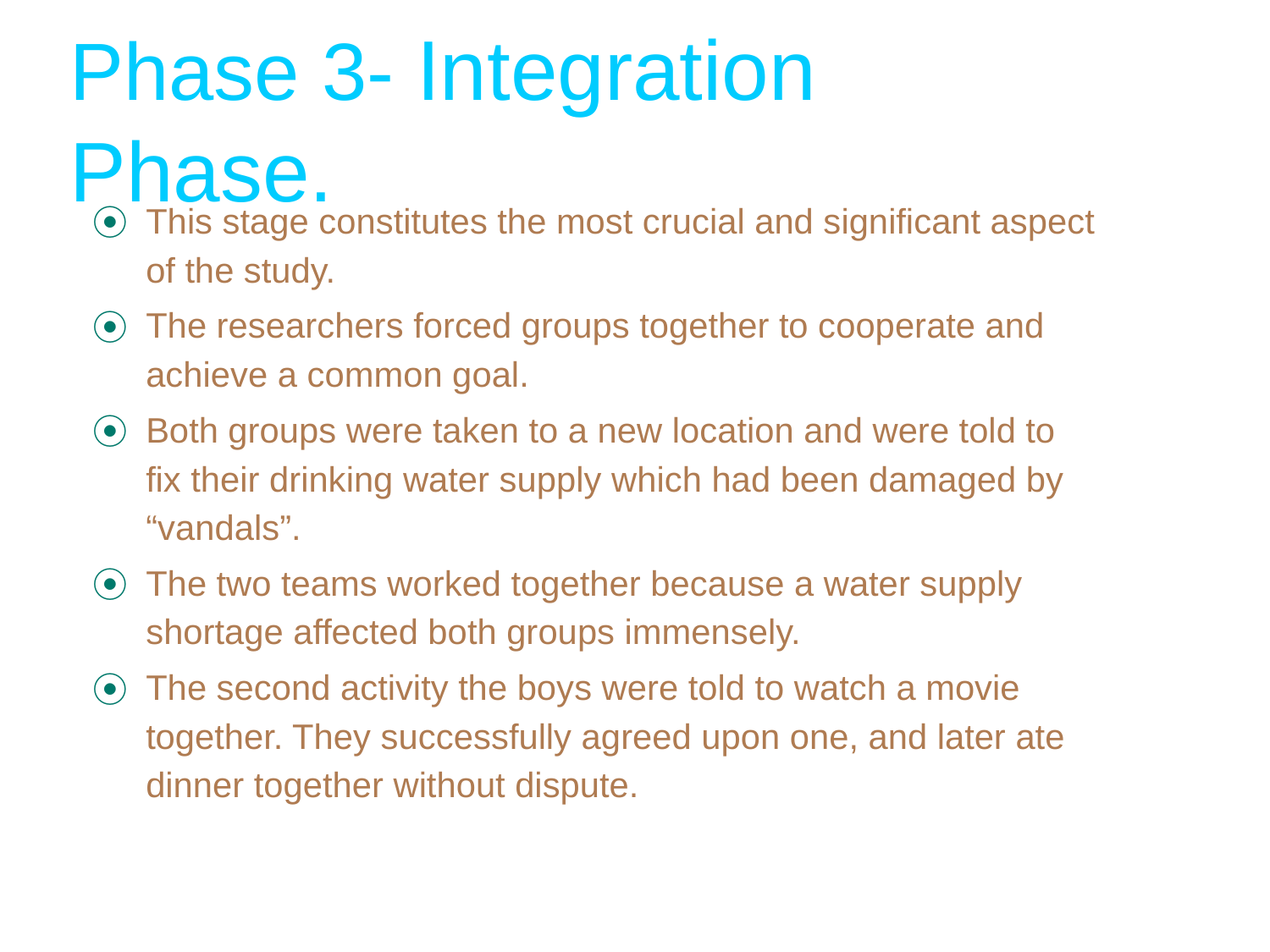

# Phase 3- Integration Phase.
This stage constitutes the most crucial and significant aspect of the study.
The researchers forced groups together to cooperate and achieve a common goal.
Both groups were taken to a new location and were told to fix their drinking water supply which had been damaged by “vandals”.
The two teams worked together because a water supply shortage affected both groups immensely.
The second activity the boys were told to watch a movie together. They successfully agreed upon one, and later ate dinner together without dispute.